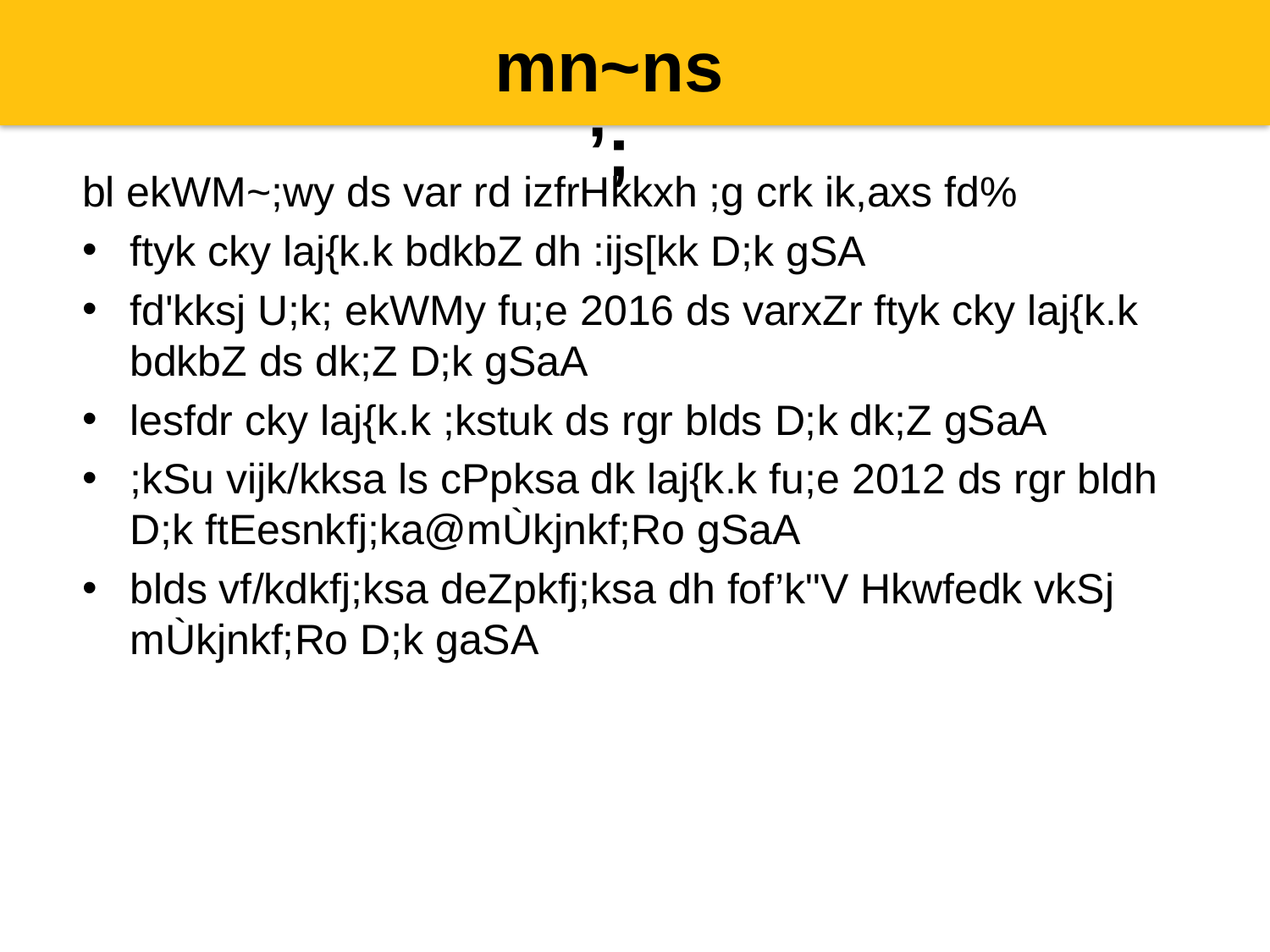

mn~ns’;
bl ekWM~;wy ds var rd izfrHkkxh ;g crk ik,axs fd%
ftyk cky laj{k.k bdkbZ dh :ijs[kk D;k gSA
fd'kksj U;k; ekWMy fu;e 2016 ds varxZr ftyk cky laj{k.k bdkbZ ds dk;Z D;k gSaA
lesfdr cky laj{k.k ;kstuk ds rgr blds D;k dk;Z gSaA
;kSu vijk/kksa ls cPpksa dk laj{k.k fu;e 2012 ds rgr bldh D;k ftEesnkfj;ka@mÙkjnkf;Ro gSaA
blds vf/kdkfj;ksa deZpkfj;ksa dh fof’k"V Hkwfedk vkSj mÙkjnkf;Ro D;k gaSA